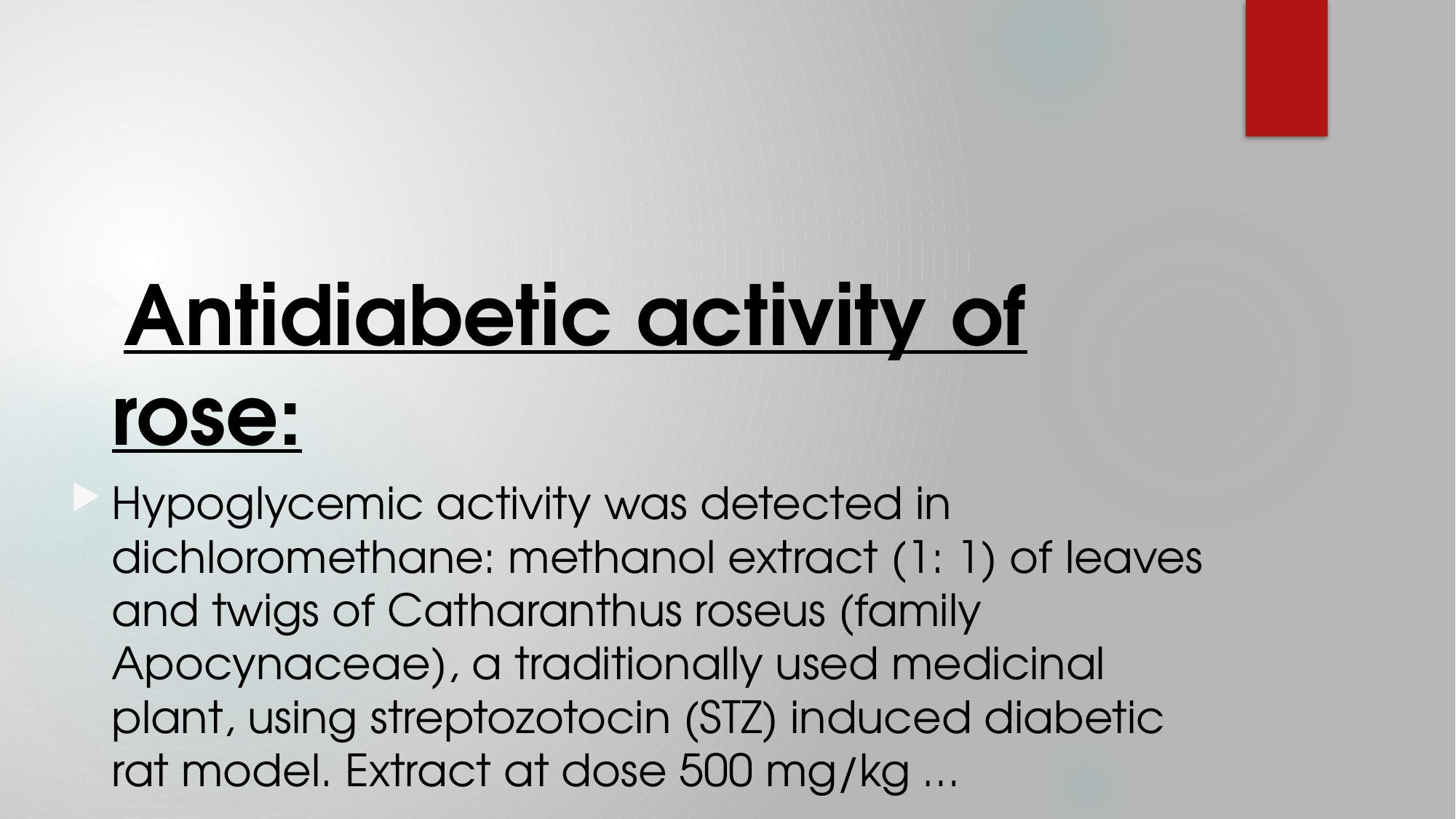

#
Antidiabetic activity of rose:
Hypoglycemic activity was detected in dichloromethane: methanol extract (1: 1) of leaves and twigs of Catharanthus roseus (family Apocynaceae), a traditionally used medicinal plant, using streptozotocin (STZ) induced diabetic rat model. Extract at dose 500 mg/kg …